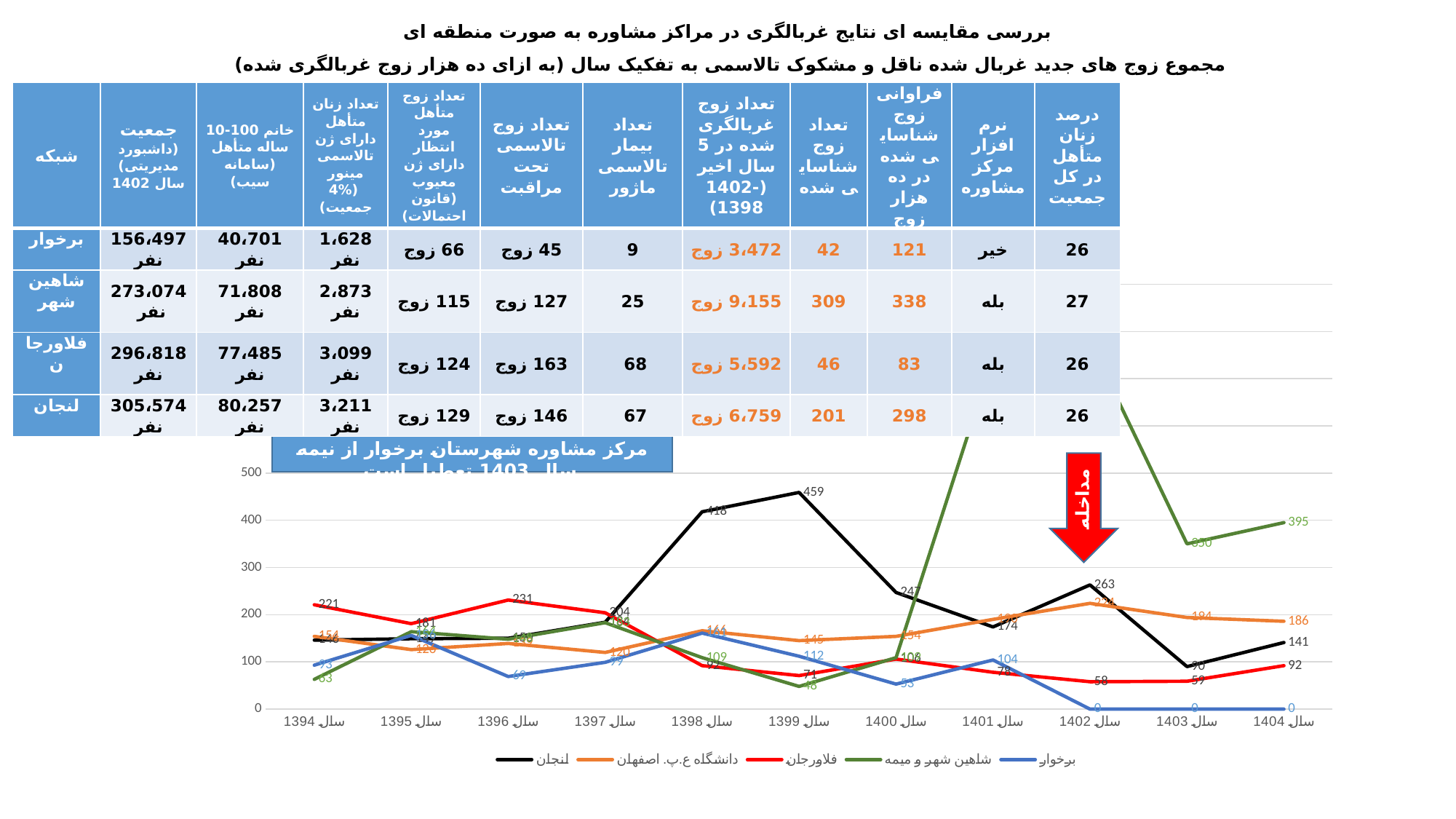

# بررسی مقایسه ای نتایج غربالگری در مراکز مشاوره به صورت منطقه ای مجموع زوج های جدید غربال شده ناقل و مشکوک تالاسمی به تفکیک سال (به ازای ده هزار زوج غربالگری شده)
| شبکه | جمعیت (داشبورد مدیریتی) سال 1402 | خانم 100-10 ساله متأهل (سامانه سیب) | تعداد زنان متأهل دارای ژن تالاسمی مینور (4% جمعیت) | تعداد زوج متأهل مورد انتظار دارای ژن معیوب (قانون احتمالات) | تعداد زوج تالاسمی تحت مراقبت | تعداد بیمار تالاسمی ماژور | تعداد زوج غربالگری شده در 5 سال اخیر (1402-1398) | تعداد زوج شناسایی شده | فراوانی زوج شناسایی شده در ده هزار زوج | نرم افزار مرکز مشاوره | درصد زنان متأهل در کل جمعیت |
| --- | --- | --- | --- | --- | --- | --- | --- | --- | --- | --- | --- |
| برخوار | 156،497 نفر | 40،701 نفر | 1،628 نفر | 66 زوج | 45 زوج | 9 | 3،472 زوج | 42 | 121 | خیر | 26 |
| شاهین شهر | 273،074 نفر | 71،808 نفر | 2،873 نفر | 115 زوج | 127 زوج | 25 | 9،155 زوج | 309 | 338 | بله | 27 |
| فلاورجان | 296،818 نفر | 77،485 نفر | 3،099 نفر | 124 زوج | 163 زوج | 68 | 5،592 زوج | 46 | 83 | بله | 26 |
| لنجان | 305،574 نفر | 80،257 نفر | 3،211 نفر | 129 زوج | 146 زوج | 67 | 6،759 زوج | 201 | 298 | بله | 26 |

### Chart

| Category | لنجان | دانشگاه ع.پ. اصفهان | فلاورجان | شاهین شهر و میمه | برخوار |
|---|---|---|---|---|---|
| سال 1394 | 146.0 | 154.0 | 221.0 | 63.0 | 93.0 |
| سال 1395 | 149.0 | 126.0 | 181.0 | 164.0 | 156.0 |
| سال 1396 | 150.0 | 139.0 | 231.0 | 148.0 | 69.0 |
| سال 1397 | 184.0 | 120.0 | 204.0 | 183.0 | 99.0 |
| سال 1398 | 418.0 | 166.0 | 92.0 | 109.0 | 161.0 |
| سال 1399 | 459.0 | 145.0 | 71.0 | 48.0 | 112.0 |
| سال 1400 | 247.0 | 154.0 | 106.0 | 109.0 | 53.0 |
| سال 1401 | 174.0 | 190.0 | 78.0 | 746.0 | 104.0 |
| سال 1402 | 263.0 | 224.0 | 58.0 | 778.0 | 0.0 |
| سال 1403 | 90.0 | 194.0 | 59.0 | 350.0 | 0.0 |
| سال 1404 | 141.0 | 186.0 | 92.0 | 395.0 | 0.0 |